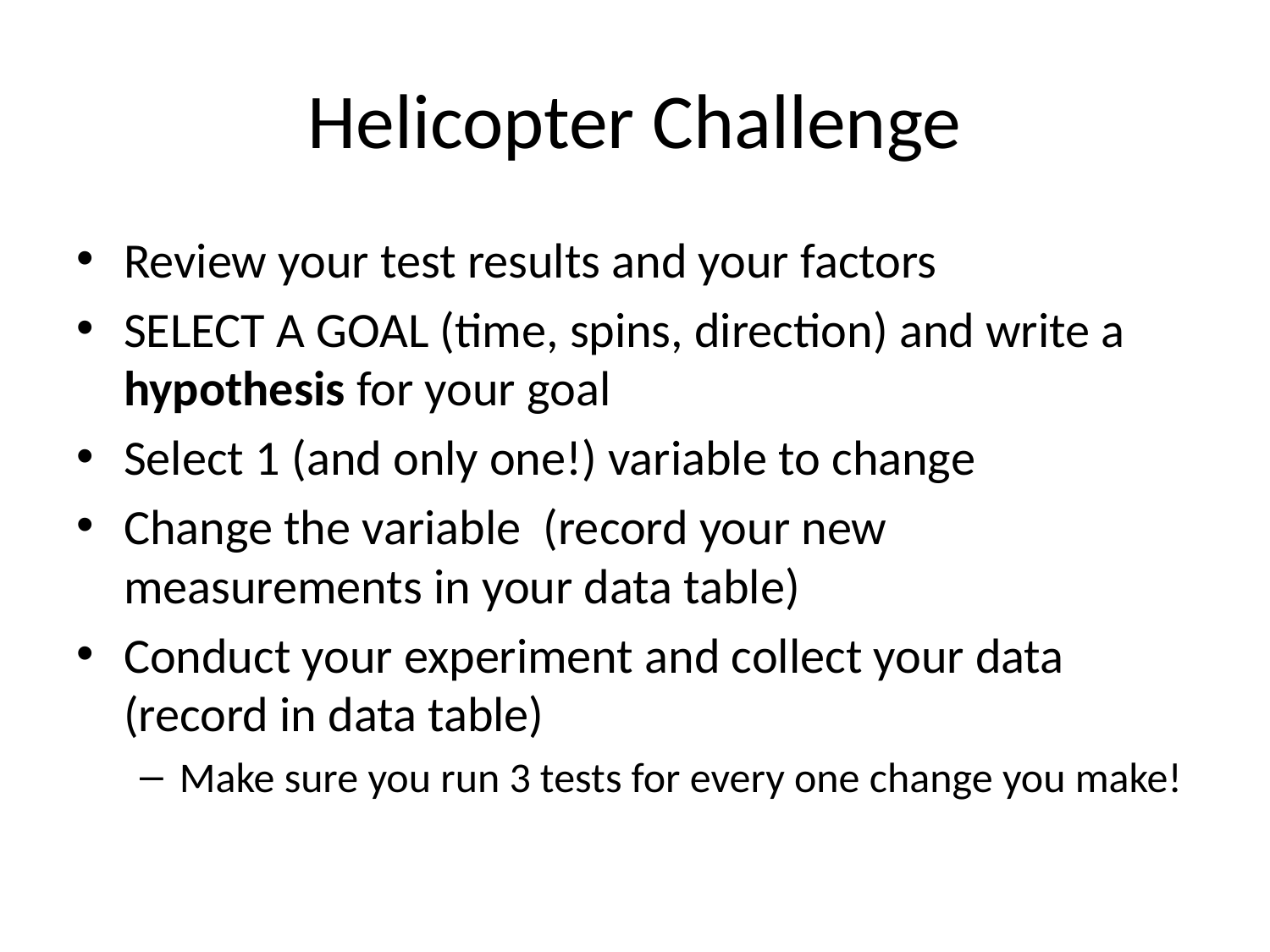

# Helicopter Challenge
Review your test results and your factors
SELECT A GOAL (time, spins, direction) and write a hypothesis for your goal
Select 1 (and only one!) variable to change
Change the variable  (record your new measurements in your data table)
Conduct your experiment and collect your data (record in data table)
Make sure you run 3 tests for every one change you make!